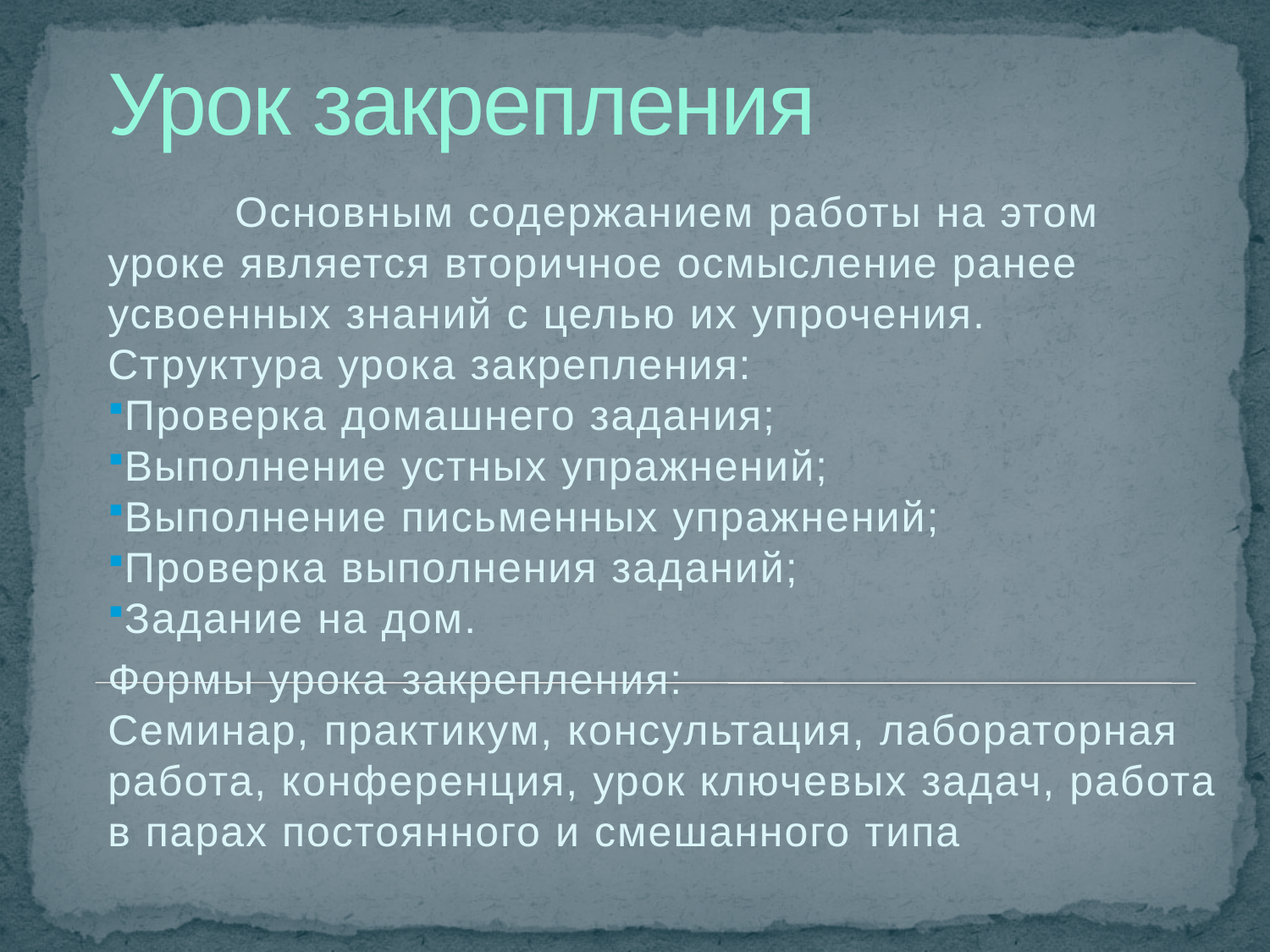

# Урок закрепления
	Основным содержанием работы на этом уроке является вторичное осмысление ранее усвоенных знаний с целью их упрочения.
Структура урока закрепления:
Проверка домашнего задания;
Выполнение устных упражнений;
Выполнение письменных упражнений;
Проверка выполнения заданий;
Задание на дом.
Формы урока закрепления:
Семинар, практикум, консультация, лабораторная работа, конференция, урок ключевых задач, работа в парах постоянного и смешанного типа